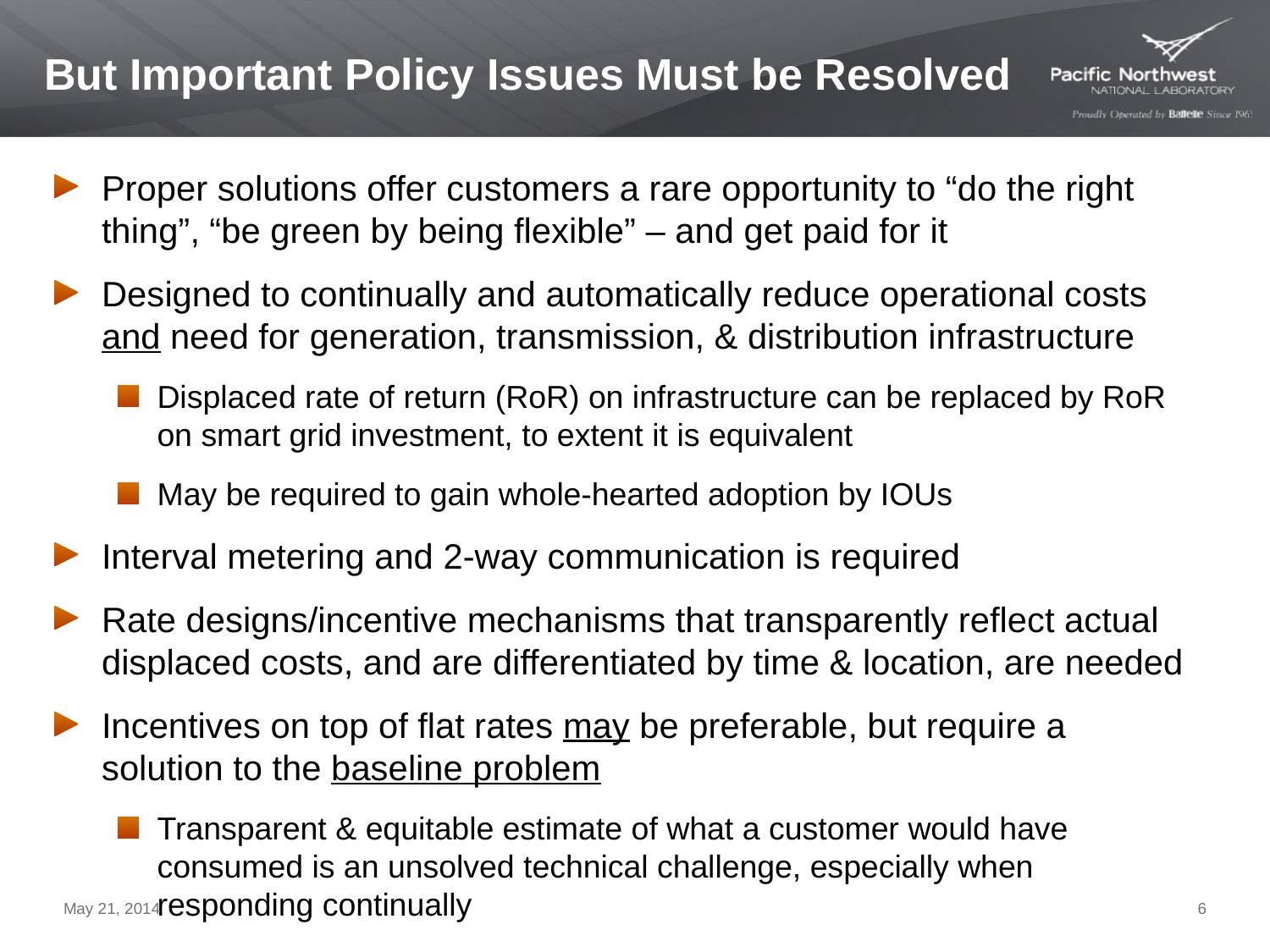

# But Important Policy Issues Must be Resolved
Proper solutions offer customers a rare opportunity to “do the right thing”, “be green by being flexible” – and get paid for it
Designed to continually and automatically reduce operational costs and need for generation, transmission, & distribution infrastructure
Displaced rate of return (RoR) on infrastructure can be replaced by RoR on smart grid investment, to extent it is equivalent
May be required to gain whole-hearted adoption by IOUs
Interval metering and 2-way communication is required
Rate designs/incentive mechanisms that transparently reflect actual displaced costs, and are differentiated by time & location, are needed
Incentives on top of flat rates may be preferable, but require a solution to the baseline problem
Transparent & equitable estimate of what a customer would have consumed is an unsolved technical challenge, especially when responding continually
May 21, 2014

6